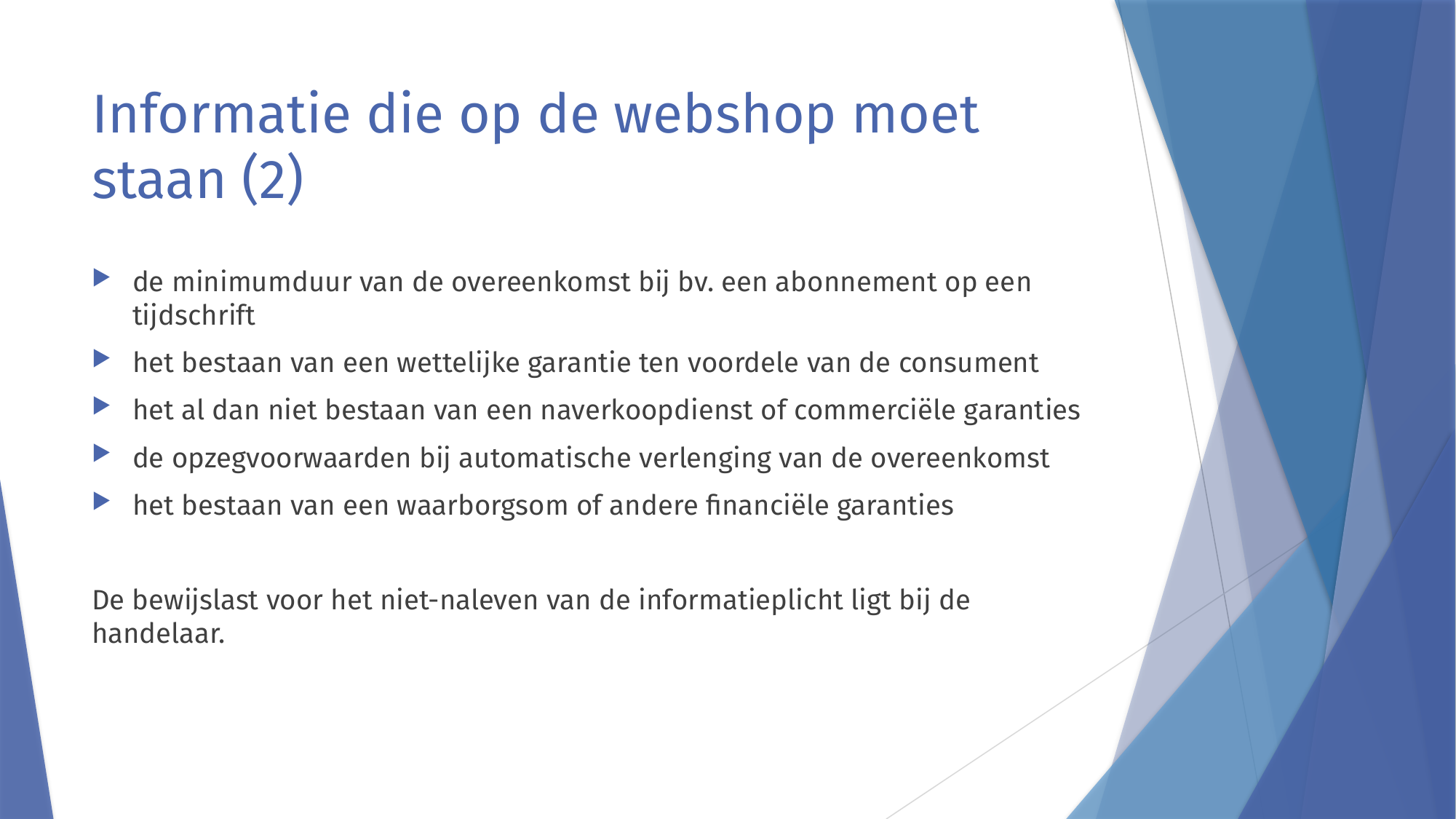

# Informatie die op de webshop moet staan (2)
de minimumduur van de overeenkomst bij bv. een abonnement op een tijdschrift
het bestaan van een wettelijke garantie ten voordele van de consument
het al dan niet bestaan van een naverkoopdienst of commerciële garanties
de opzegvoorwaarden bij automatische verlenging van de overeenkomst
het bestaan van een waarborgsom of andere financiële garanties

De bewijslast voor het niet-naleven van de informatieplicht ligt bij de handelaar.